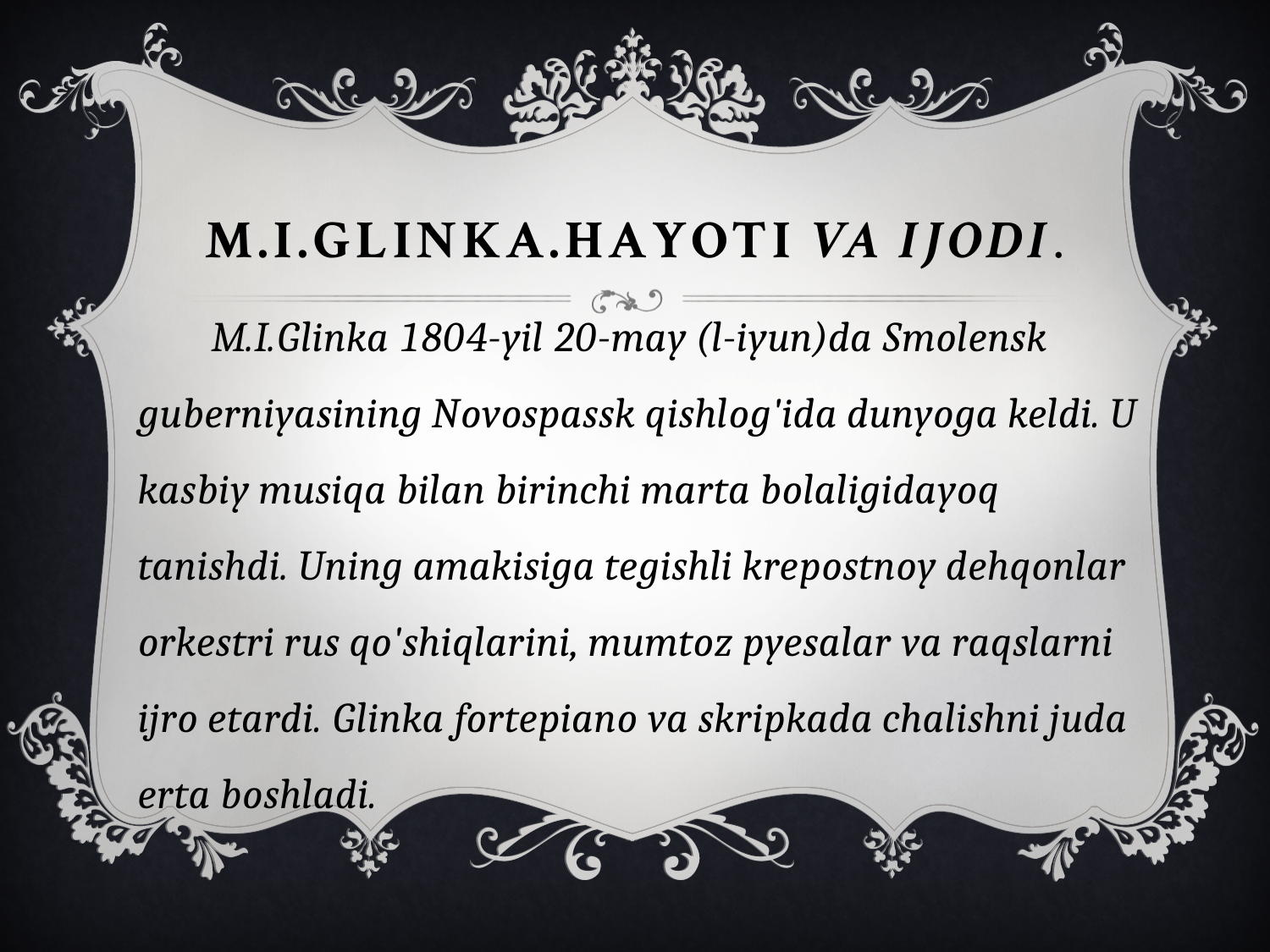

# M.I.GLINKA.Hayoti va ijodi.
        M.I.Glinka 1804-yil 20-may (l-iyun)da Smolensk guberniyasining Novospassk qishlog'ida dunyoga keldi. U kasbiy musiqa bilan birinchi marta bolaligidayoq tanishdi. Uning amakisiga tegishli krepostnoy dehqonlar orkestri rus qo'shiqlarini, mumtoz pyesalar va raqslarni ijro etardi. Glinka fortepiano va skripkada chalishni juda erta boshladi.